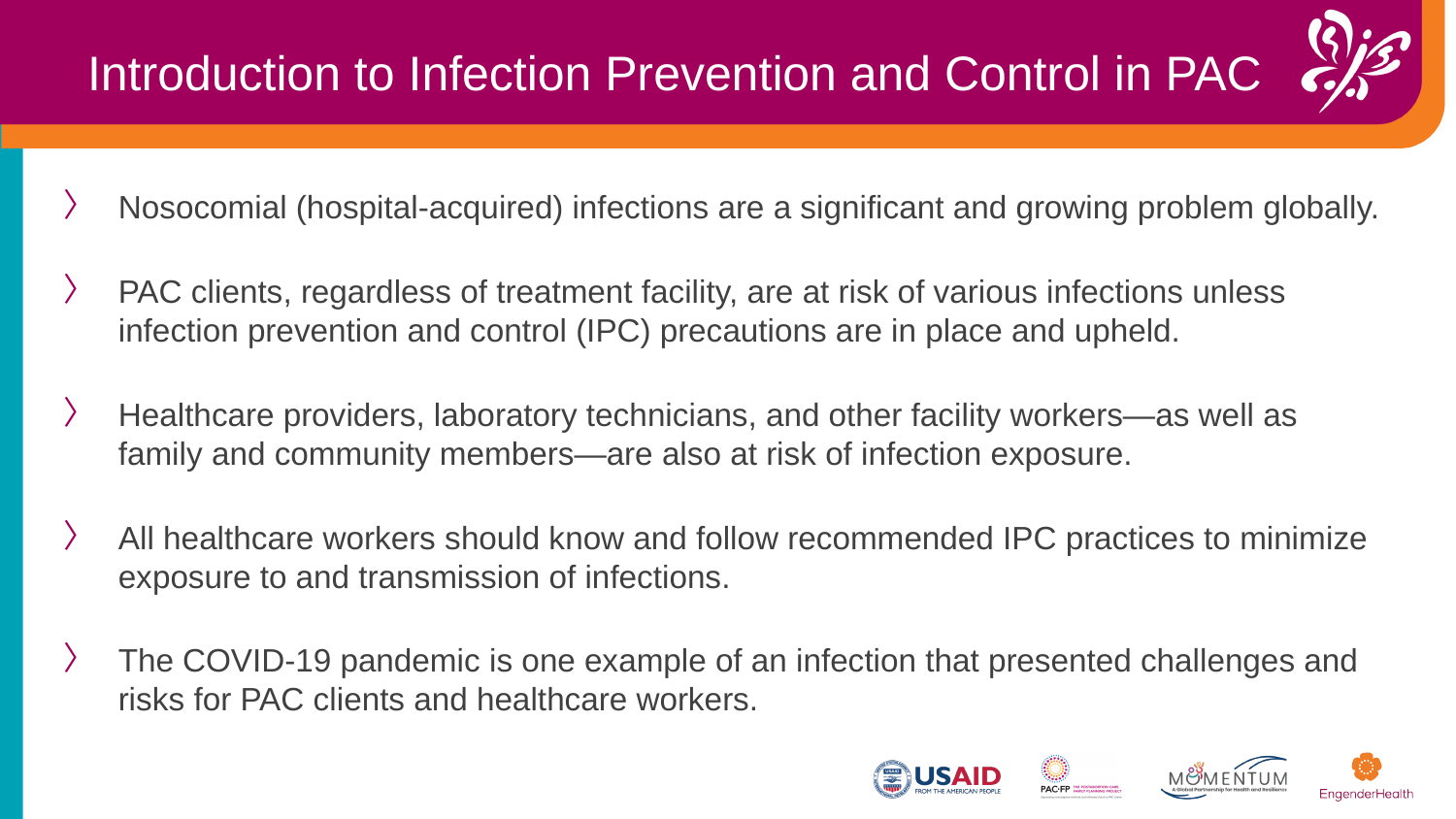

Introduction to Infection Prevention and Control in PAC
Nosocomial (hospital-acquired) infections are a significant and growing problem globally.​
PAC clients, regardless of treatment facility, are at risk of various infections unless infection prevention and control (IPC) precautions are in place and upheld.  ​
Healthcare providers, laboratory technicians, and other facility workers—as well as family and community members—are also at risk of infection exposure. ​
All healthcare workers should know and follow recommended IPC practices to minimize exposure to and transmission of infections.​
The COVID-19 pandemic is one example of an infection that presented challenges and risks for PAC clients and healthcare workers.  ​